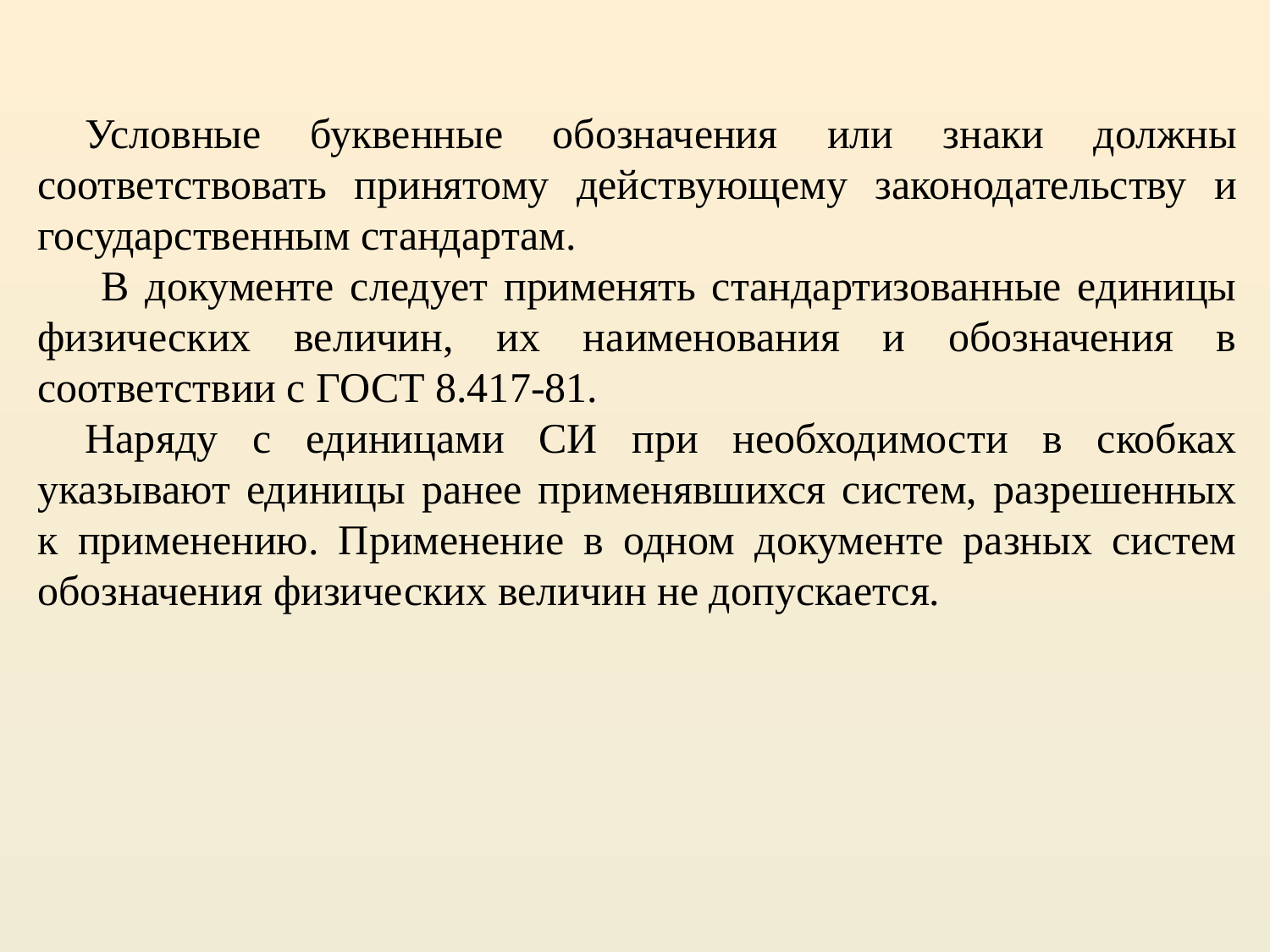

Условные буквенные обозначения или знаки должны соответствовать принятому действующему законодательству и государственным стандартам.
 В документе следует применять стандартизованные единицы физических величин, их наименования и обозначения в соответствии с ГОСТ 8.417-81.
Наряду с единицами СИ при необходимости в скобках указывают единицы ранее применявшихся систем, разрешенных к применению. Применение в одном документе разных систем обозначения физических величин не допускается.